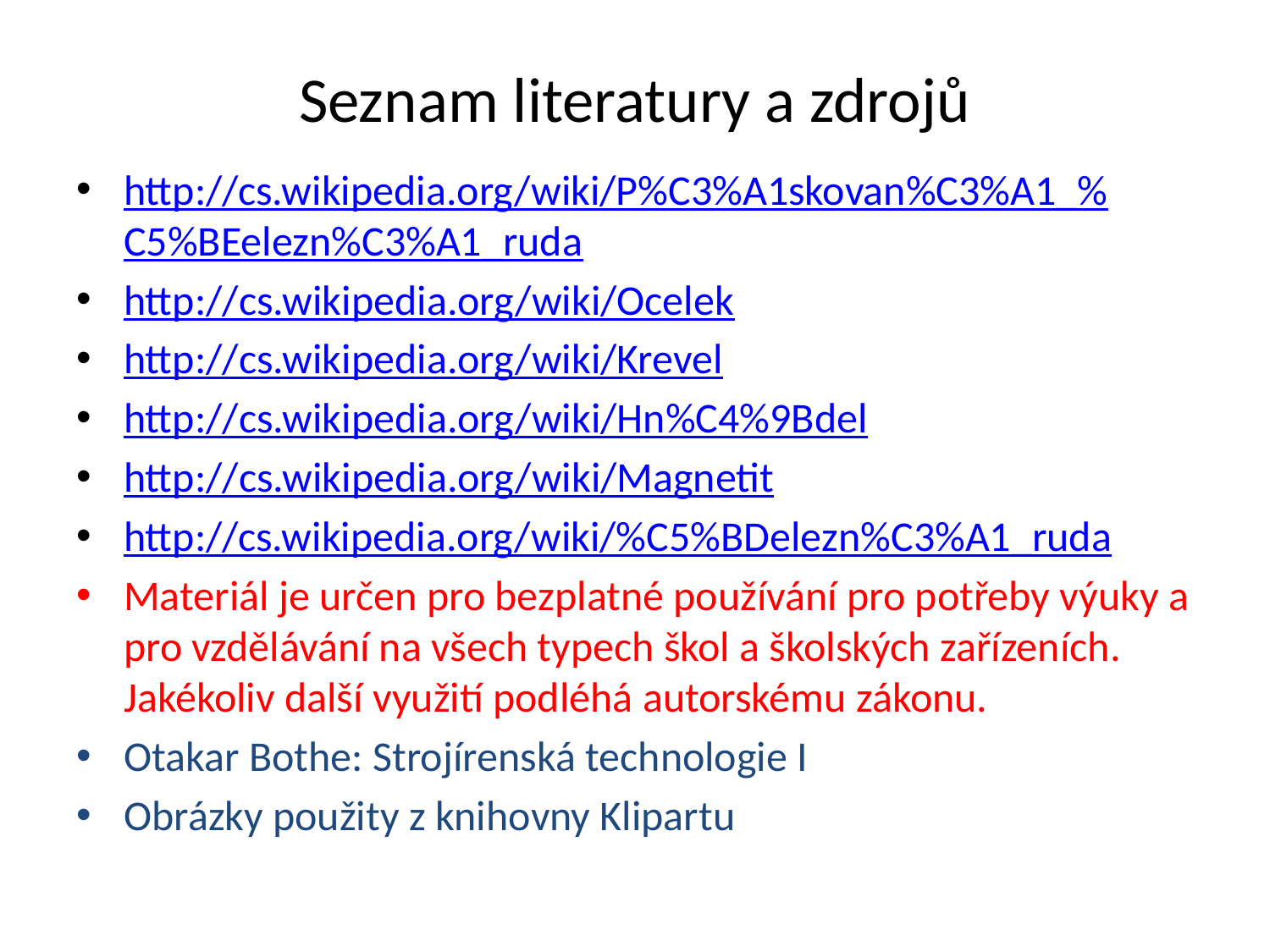

# Seznam literatury a zdrojů
http://cs.wikipedia.org/wiki/P%C3%A1skovan%C3%A1_%C5%BEelezn%C3%A1_ruda
http://cs.wikipedia.org/wiki/Ocelek
http://cs.wikipedia.org/wiki/Krevel
http://cs.wikipedia.org/wiki/Hn%C4%9Bdel
http://cs.wikipedia.org/wiki/Magnetit
http://cs.wikipedia.org/wiki/%C5%BDelezn%C3%A1_ruda
Materiál je určen pro bezplatné používání pro potřeby výuky a pro vzdělávání na všech typech škol a školských zařízeních. Jakékoliv další využití podléhá autorskému zákonu.
Otakar Bothe: Strojírenská technologie I
Obrázky použity z knihovny Klipartu